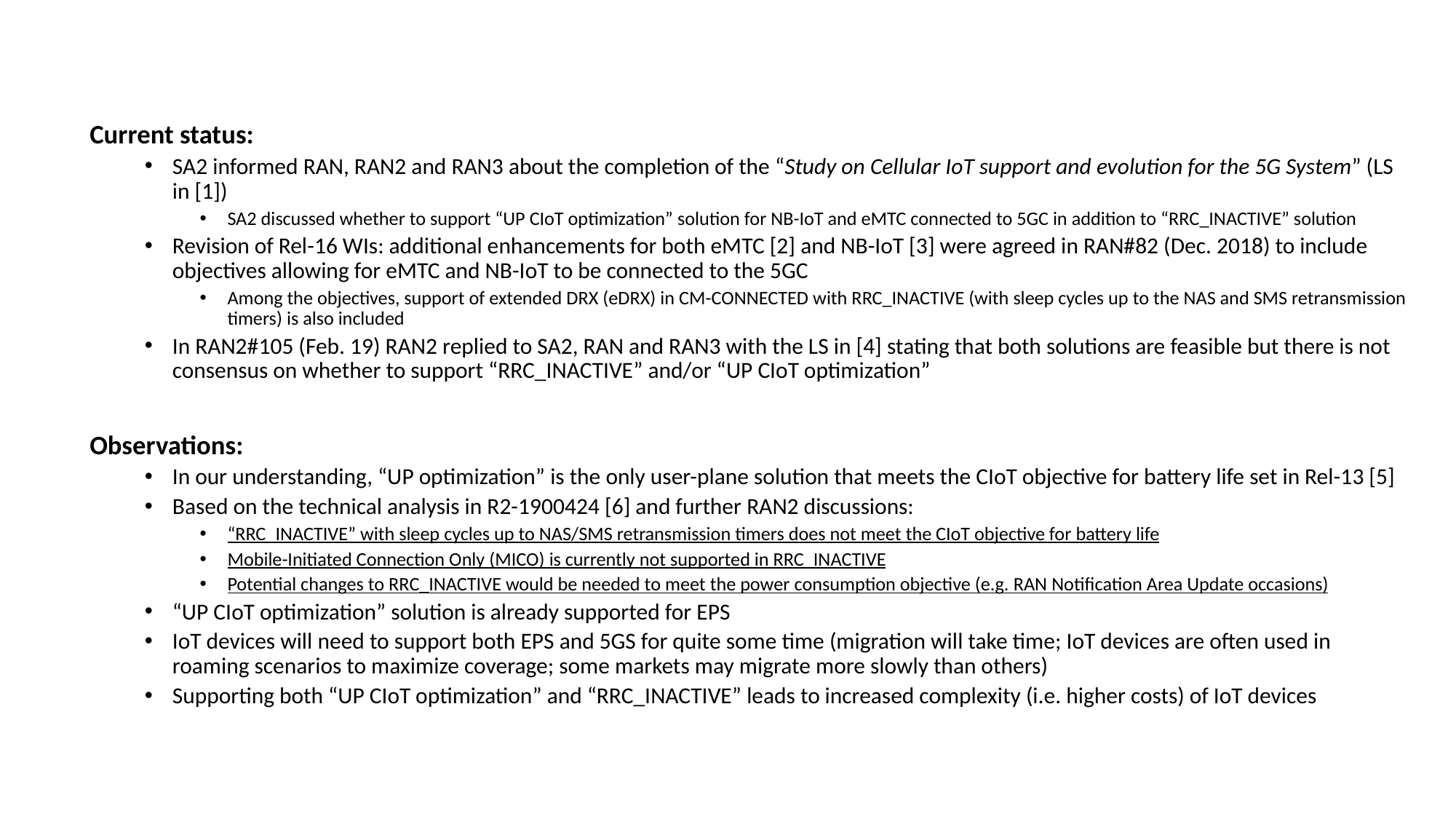

Current status:
SA2 informed RAN, RAN2 and RAN3 about the completion of the “Study on Cellular IoT support and evolution for the 5G System” (LS in [1])
SA2 discussed whether to support “UP CIoT optimization” solution for NB-IoT and eMTC connected to 5GC in addition to “RRC_INACTIVE” solution
Revision of Rel-16 WIs: additional enhancements for both eMTC [2] and NB-IoT [3] were agreed in RAN#82 (Dec. 2018) to include objectives allowing for eMTC and NB-IoT to be connected to the 5GC
Among the objectives, support of extended DRX (eDRX) in CM-CONNECTED with RRC_INACTIVE (with sleep cycles up to the NAS and SMS retransmission timers) is also included
In RAN2#105 (Feb. 19) RAN2 replied to SA2, RAN and RAN3 with the LS in [4] stating that both solutions are feasible but there is not consensus on whether to support “RRC_INACTIVE” and/or “UP CIoT optimization”

Observations:
In our understanding, “UP optimization” is the only user-plane solution that meets the CIoT objective for battery life set in Rel-13 [5]
Based on the technical analysis in R2-1900424 [6] and further RAN2 discussions:
“RRC_INACTIVE” with sleep cycles up to NAS/SMS retransmission timers does not meet the CIoT objective for battery life
Mobile-Initiated Connection Only (MICO) is currently not supported in RRC_INACTIVE
Potential changes to RRC_INACTIVE would be needed to meet the power consumption objective (e.g. RAN Notification Area Update occasions)
“UP CIoT optimization” solution is already supported for EPS
IoT devices will need to support both EPS and 5GS for quite some time (migration will take time; IoT devices are often used in roaming scenarios to maximize coverage; some markets may migrate more slowly than others)
Supporting both “UP CIoT optimization” and “RRC_INACTIVE” leads to increased complexity (i.e. higher costs) of IoT devices